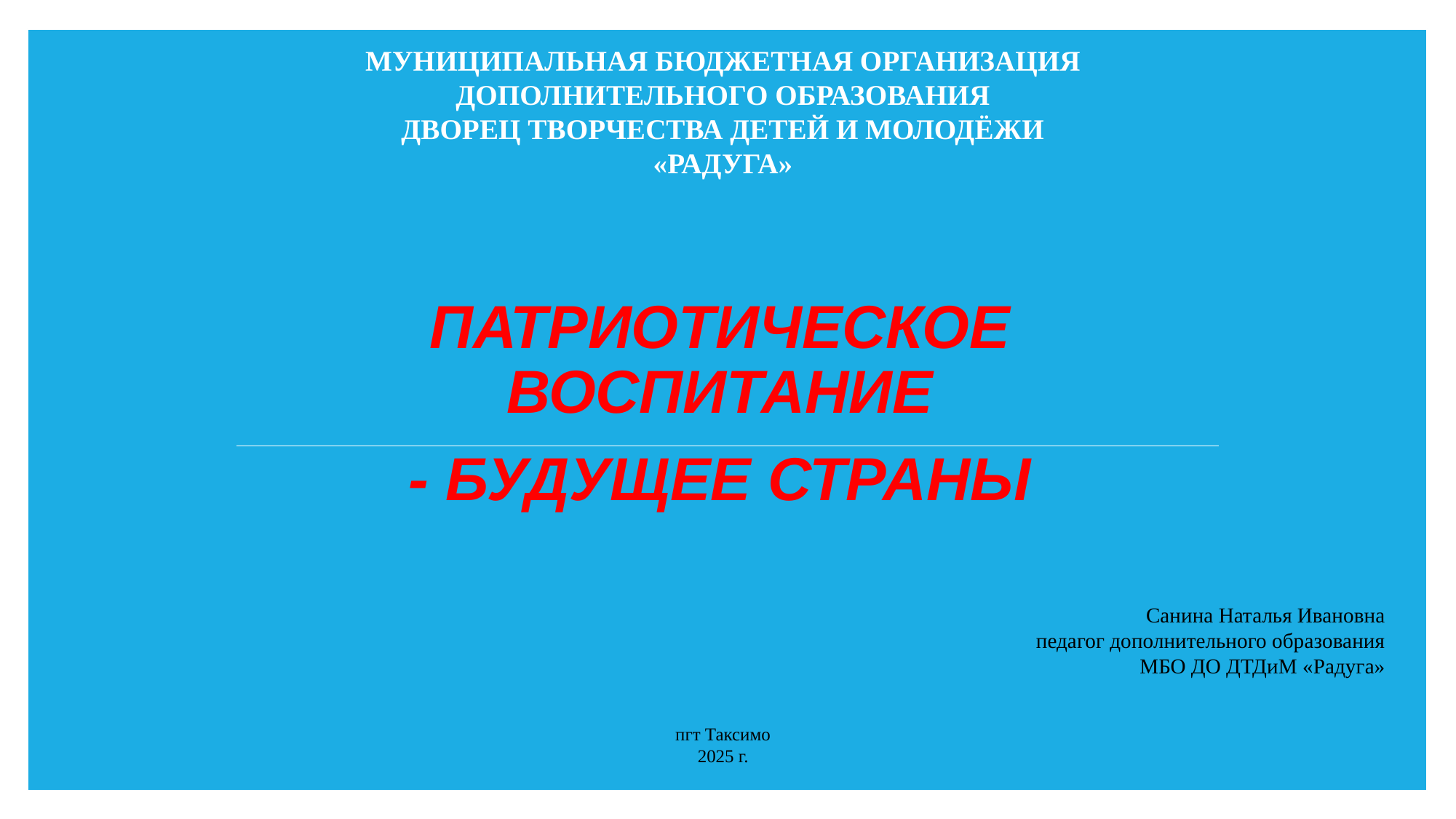

# Муниципальная Бюджетная организация дополнительного образования Дворец творчества детей и молодёжи «Радуга»
ПАТРИОТИЧЕСКОЕ ВОСПИТАНИЕ
- БУДУЩЕЕ СТРАНЫ

Санина Наталья Ивановна
педагог дополнительного образования
МБО ДО ДТДиМ «Радуга»
пгт Таксимо
2025 г.